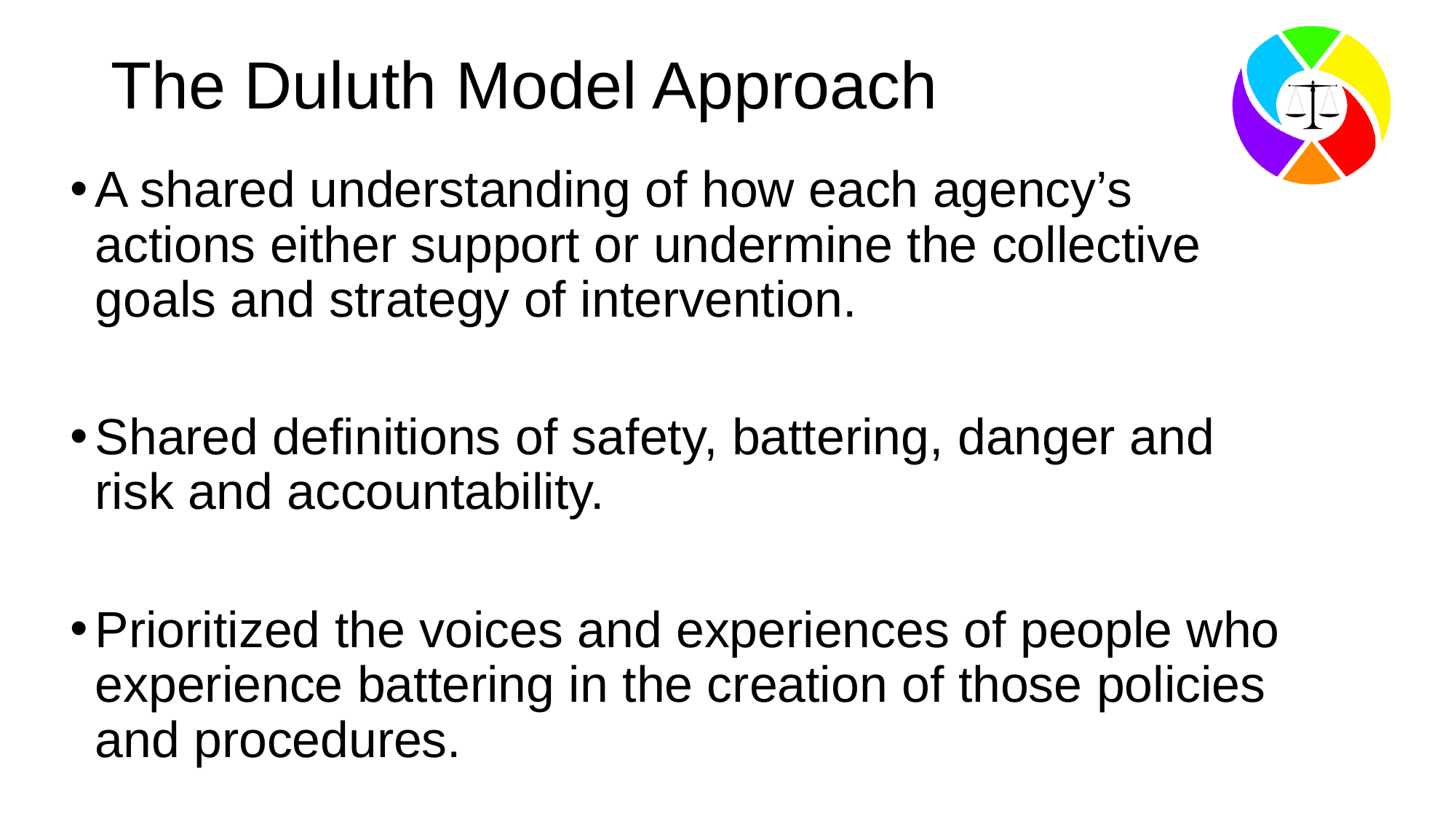

# The Duluth Model Approach
A shared understanding of how each agency’s actions either support or undermine the collective goals and strategy of intervention.

Shared definitions of safety, battering, danger and risk and accountability.

Prioritized the voices and experiences of people who experience battering in the creation of those policies and procedures.